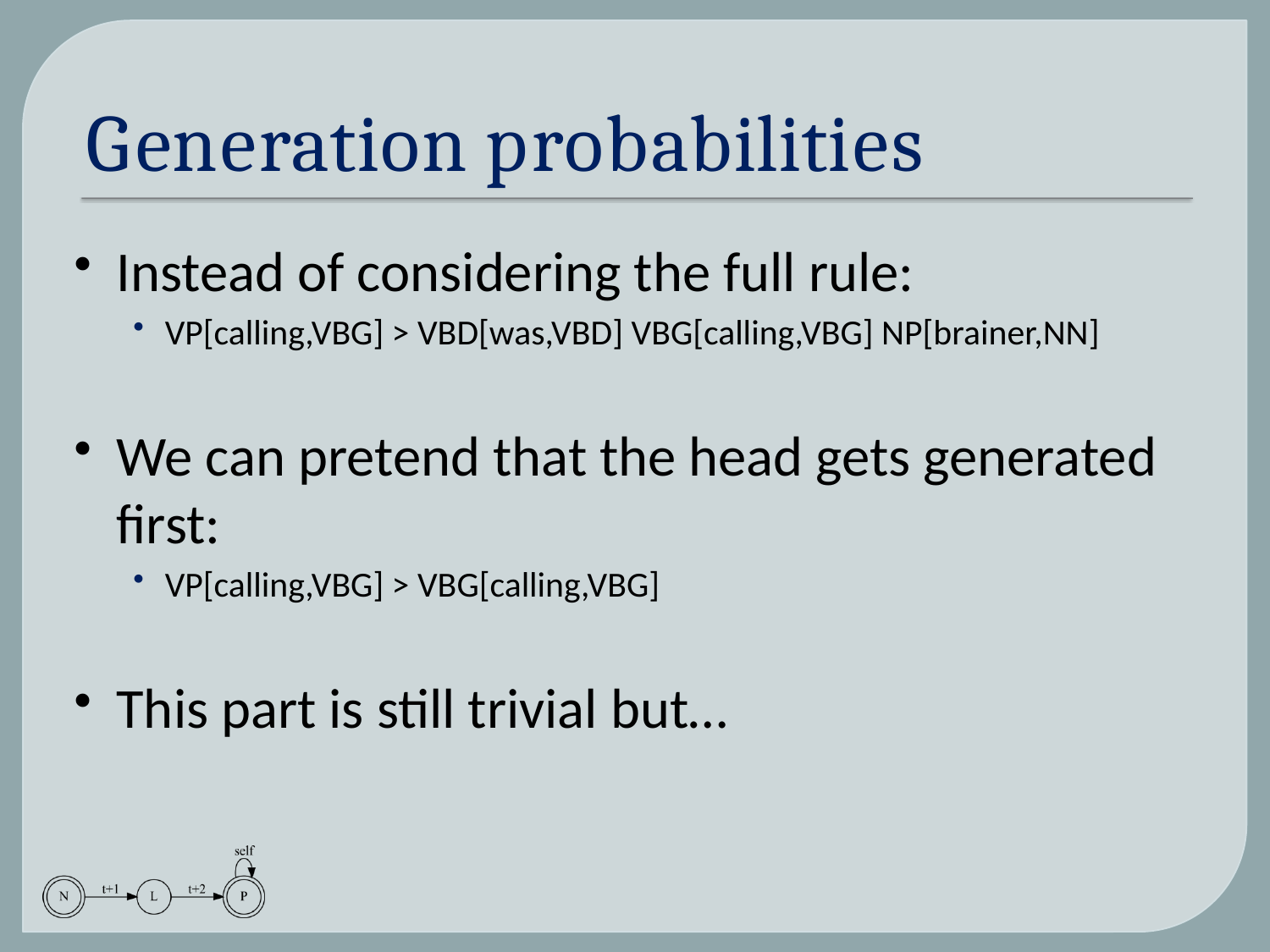

# Generation probabilities
Instead of considering the full rule:
VP[calling,VBG] > VBD[was,VBD] VBG[calling,VBG] NP[brainer,NN]

We can pretend that the head gets generated first:
VP[calling,VBG] > VBG[calling,VBG]

This part is still trivial but…